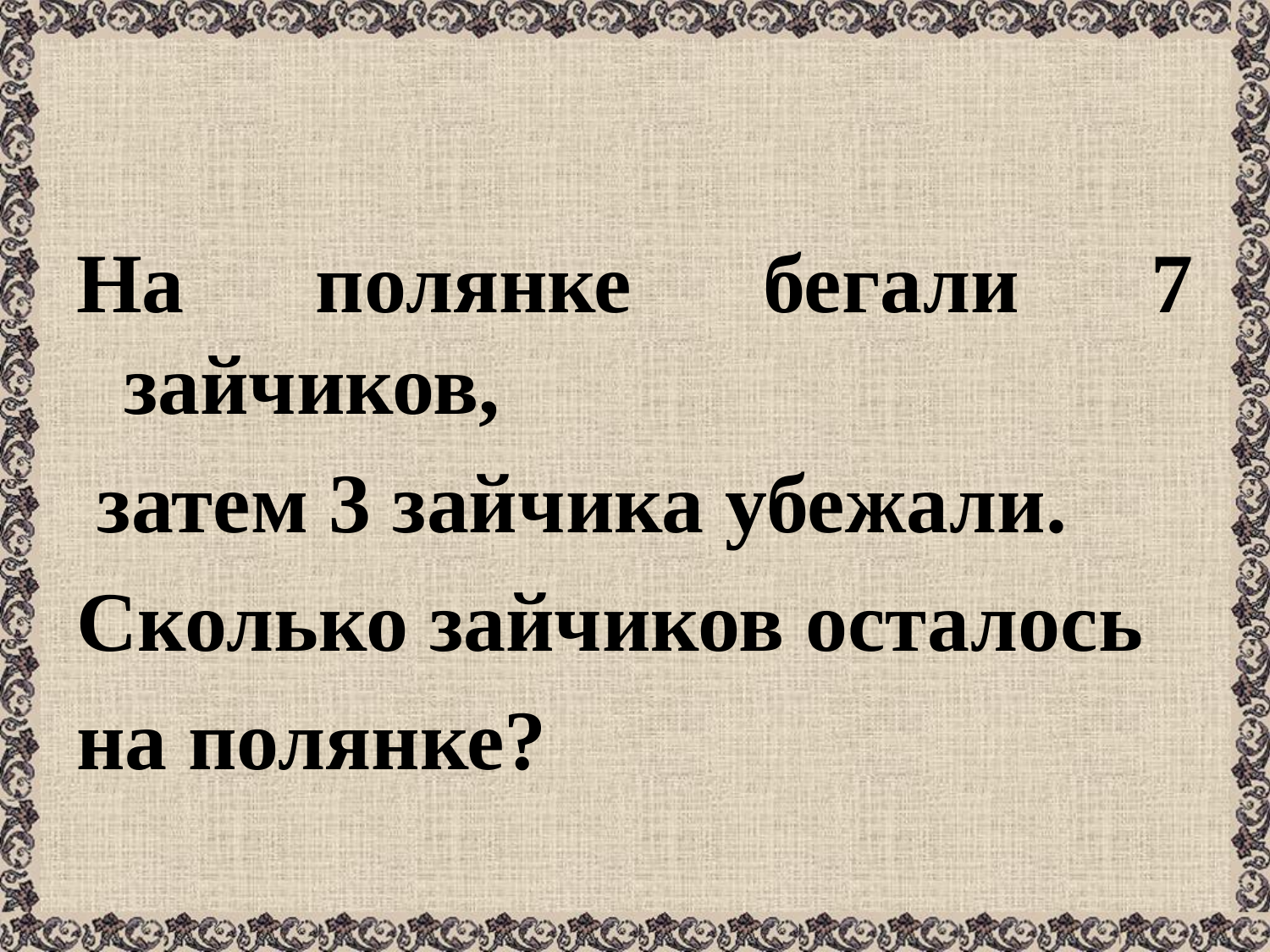

#

На полянке бегали 7 зайчиков,
 затем 3 зайчика убежали.
Сколько зайчиков осталось
на полянке?